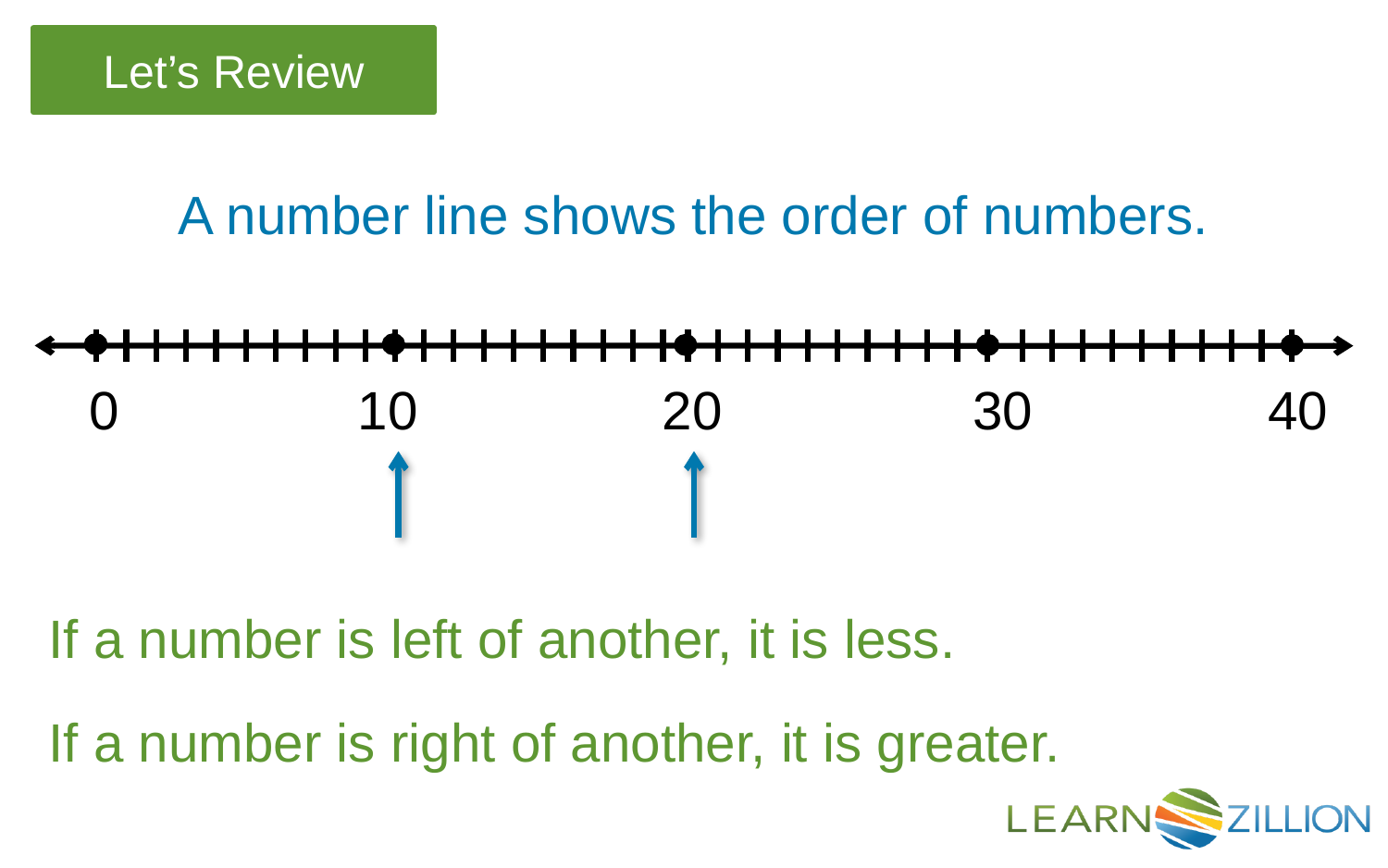

A number line shows the order of numbers.

40
0
10
20
30
If a number is left of another, it is less.
If a number is right of another, it is greater.